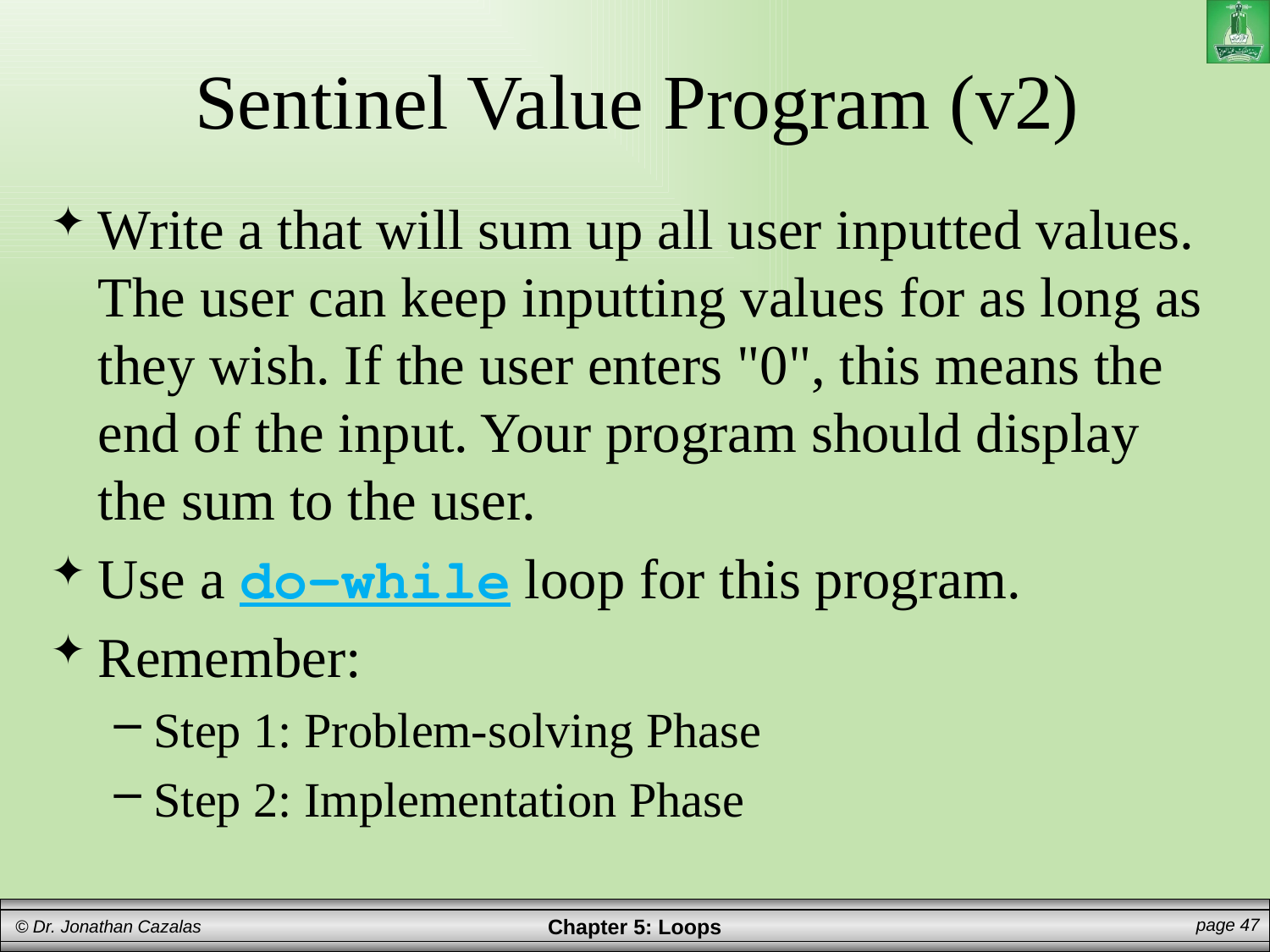

# Sentinel Value Program (v2)
Write a that will sum up all user inputted values. The user can keep inputting values for as long as they wish. If the user enters "0", this means the end of the input. Your program should display the sum to the user.
Use a do-while loop for this program.
Remember:
Step 1: Problem-solving Phase
Step 2: Implementation Phase